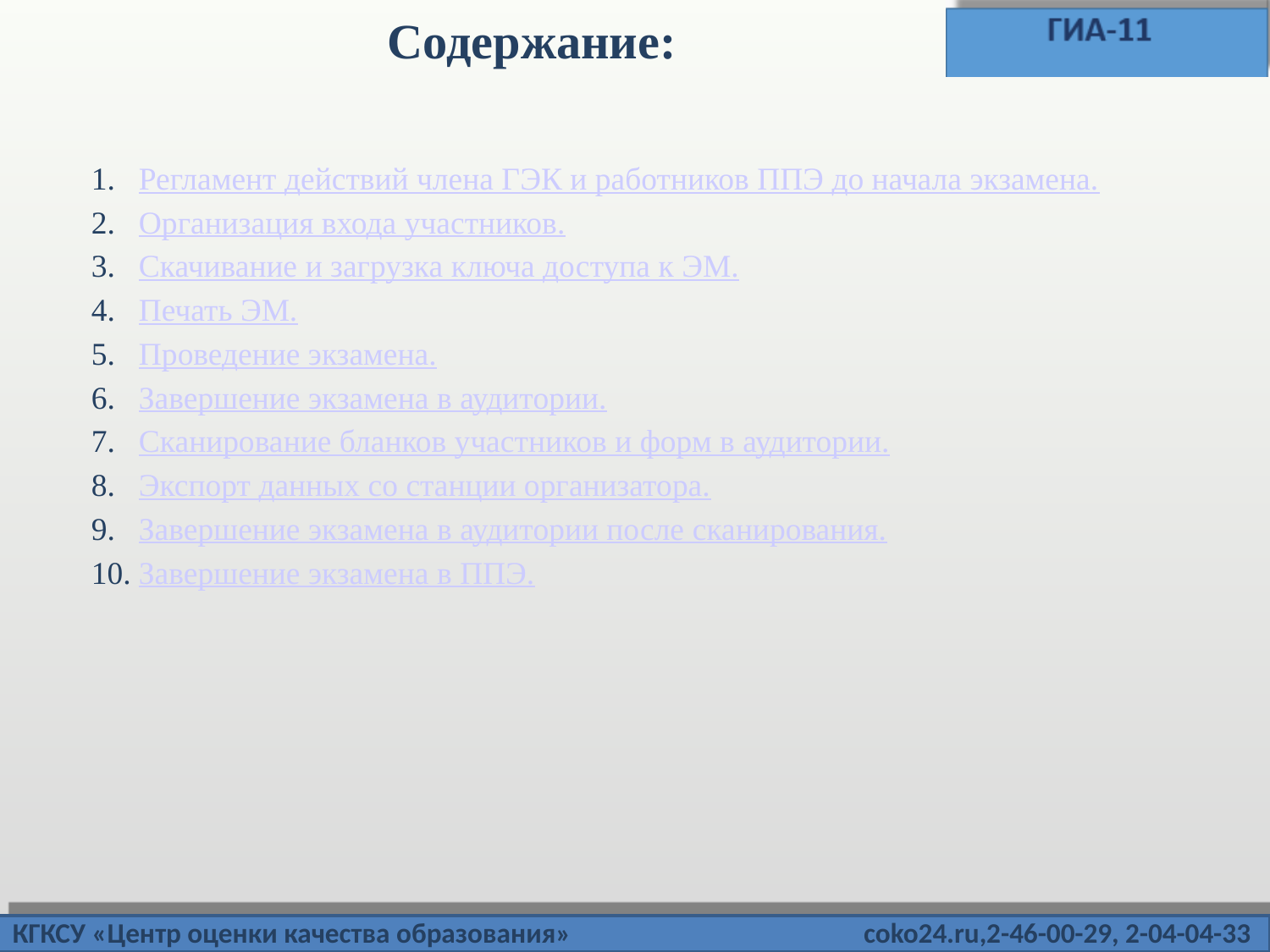

Содержание:
Регламент действий члена ГЭК и работников ППЭ до начала экзамена.
Организация входа участников.
Скачивание и загрузка ключа доступа к ЭМ.
Печать ЭМ.
Проведение экзамена.
Завершение экзамена в аудитории.
Сканирование бланков участников и форм в аудитории.
Экспорт данных со станции организатора.
Завершение экзамена в аудитории после сканирования.
Завершение экзамена в ППЭ.